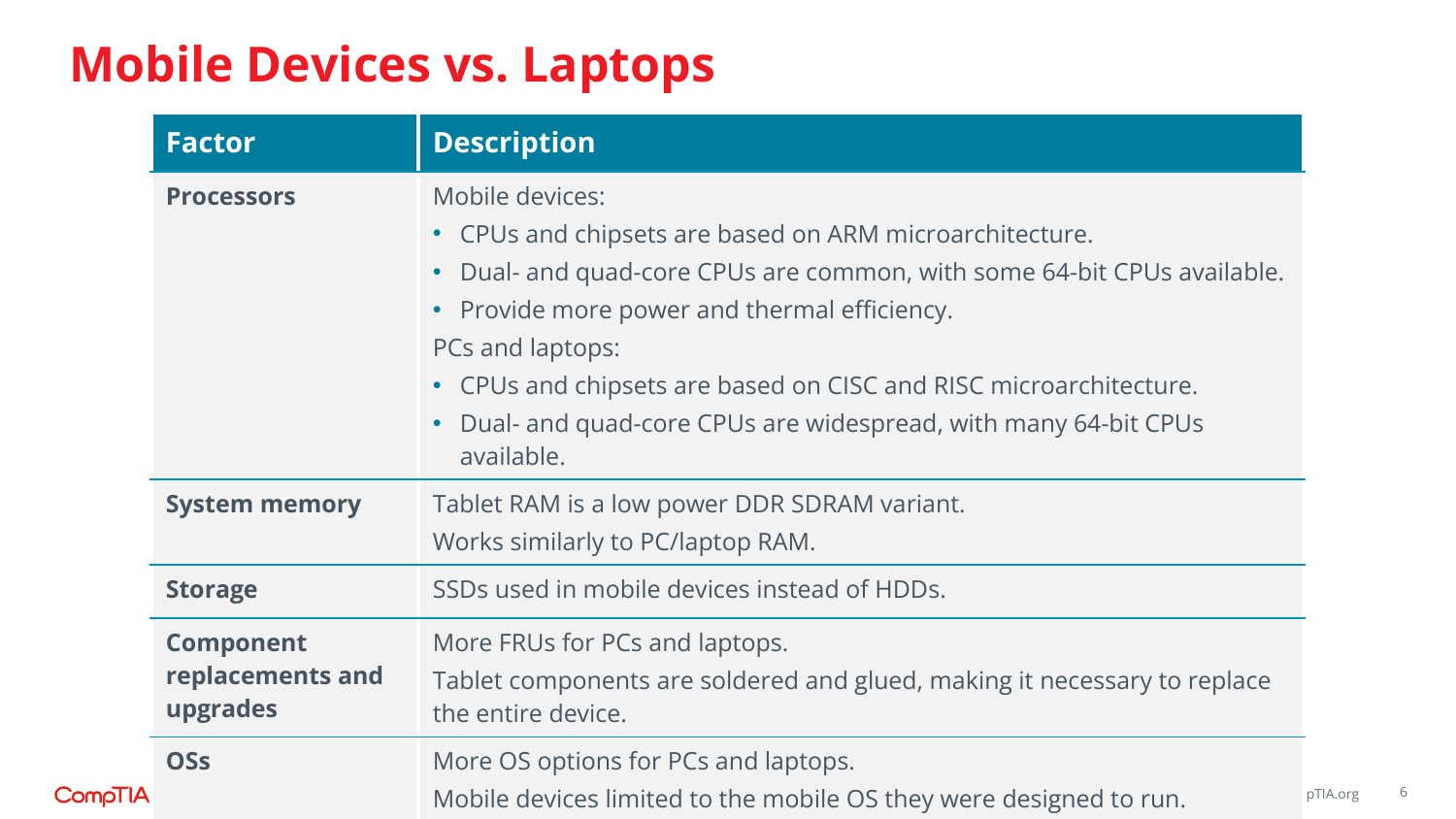

# Mobile Devices vs. Laptops
| Factor | Description |
| --- | --- |
| Processors | Mobile devices: CPUs and chipsets are based on ARM microarchitecture. Dual- and quad-core CPUs are common, with some 64-bit CPUs available. Provide more power and thermal efficiency. PCs and laptops: CPUs and chipsets are based on CISC and RISC microarchitecture. Dual- and quad-core CPUs are widespread, with many 64-bit CPUs available. |
| System memory | Tablet RAM is a low power DDR SDRAM variant. Works similarly to PC/laptop RAM. |
| Storage | SSDs used in mobile devices instead of HDDs. |
| Component replacements and upgrades | More FRUs for PCs and laptops. Tablet components are soldered and glued, making it necessary to replace the entire device. |
| OSs | More OS options for PCs and laptops. Mobile devices limited to the mobile OS they were designed to run. |
6